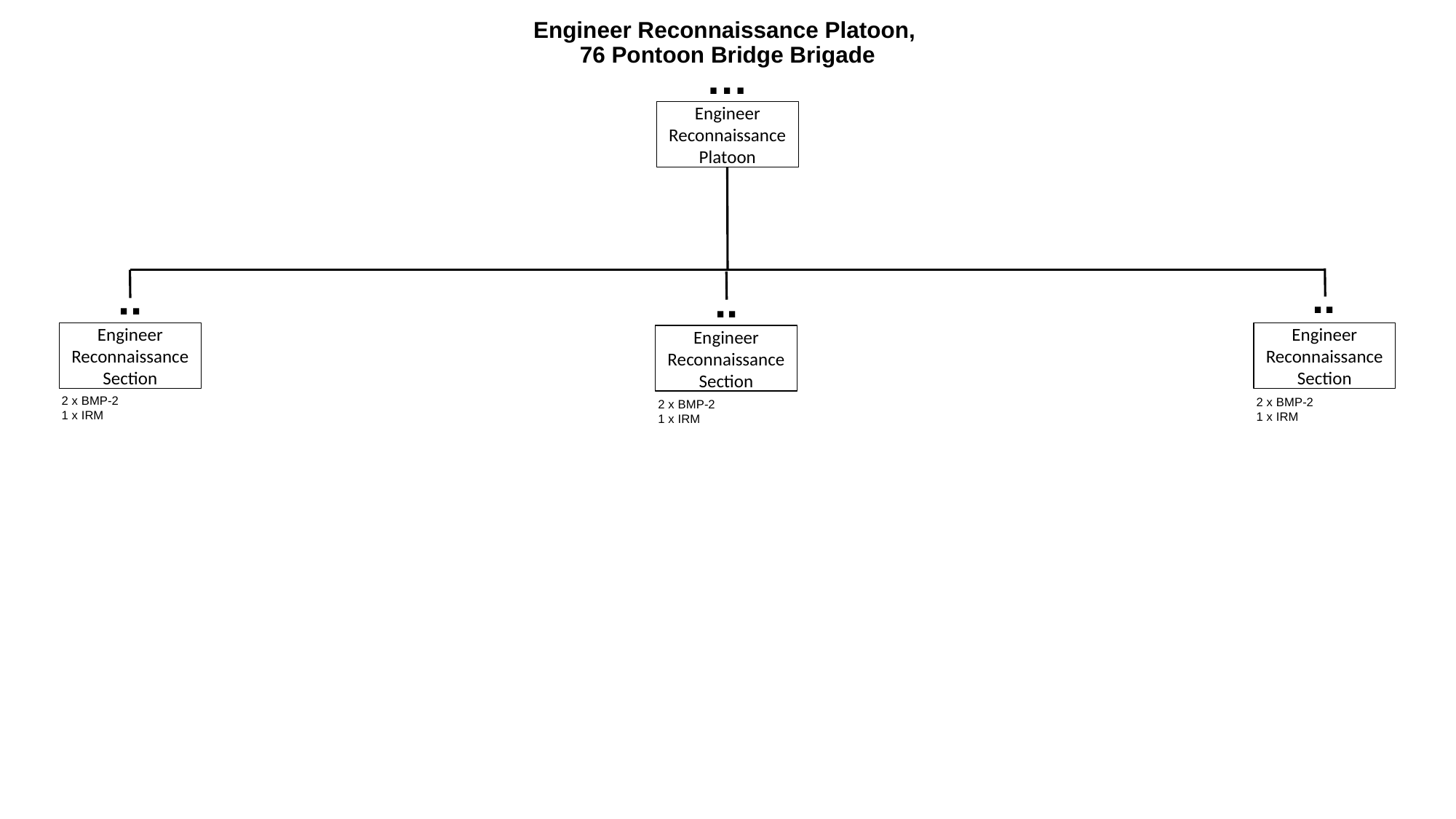

# Engineer Reconnaissance Platoon, 76 Pontoon Bridge Brigade
…
Engineer Reconnaissance Platoon
..
..
..
Engineer Reconnaissance Section
Engineer Reconnaissance Section
Engineer Reconnaissance Section
2 x BMP-2
1 x IRM
2 x BMP-2
1 x IRM
2 x BMP-2
1 x IRM